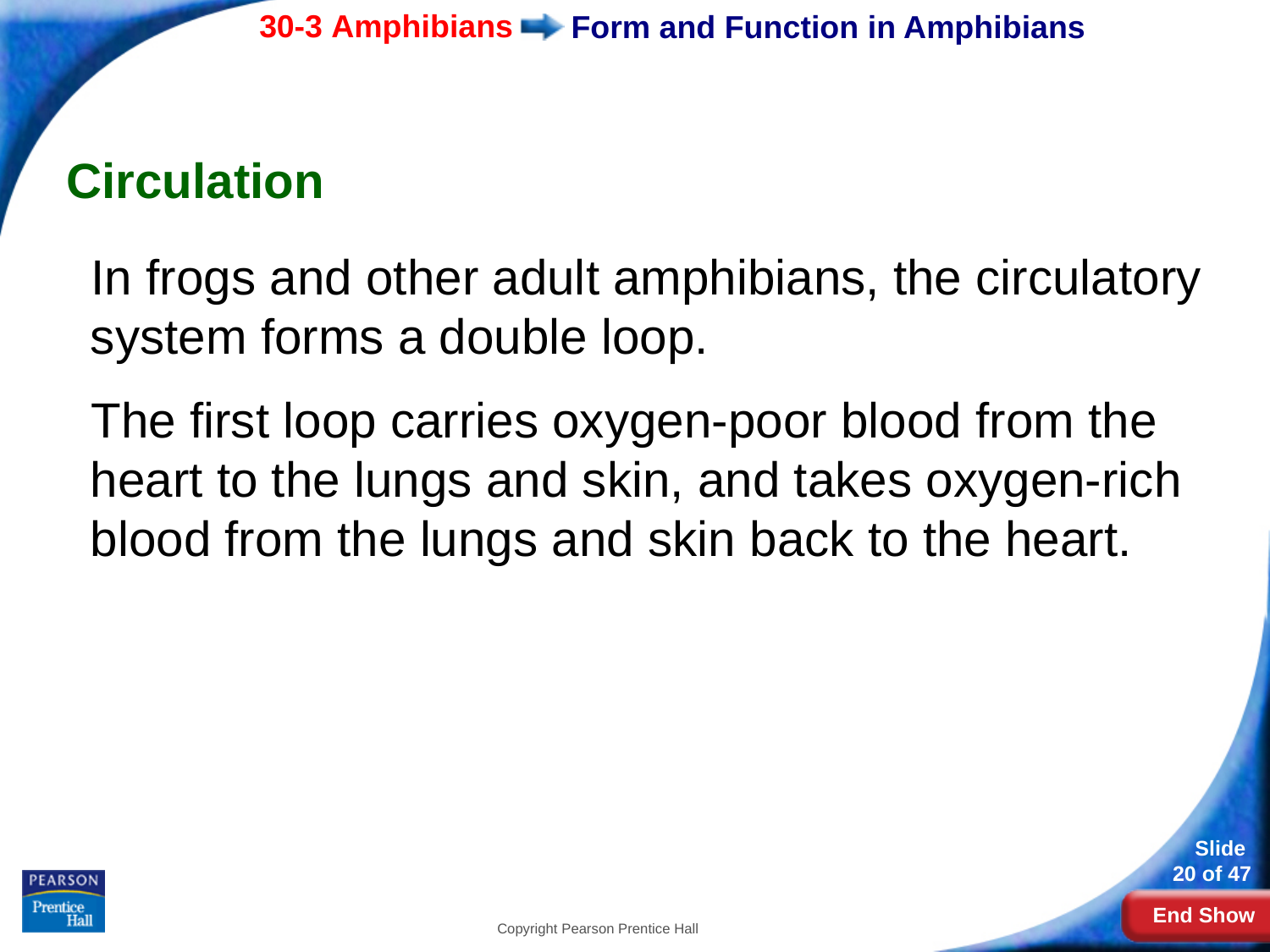

# Form and Function in Amphibians
Circulation
In frogs and other adult amphibians, the circulatory system forms a double loop.
The first loop carries oxygen-poor blood from the heart to the lungs and skin, and takes oxygen-rich blood from the lungs and skin back to the heart.

Copyright Pearson Prentice Hall